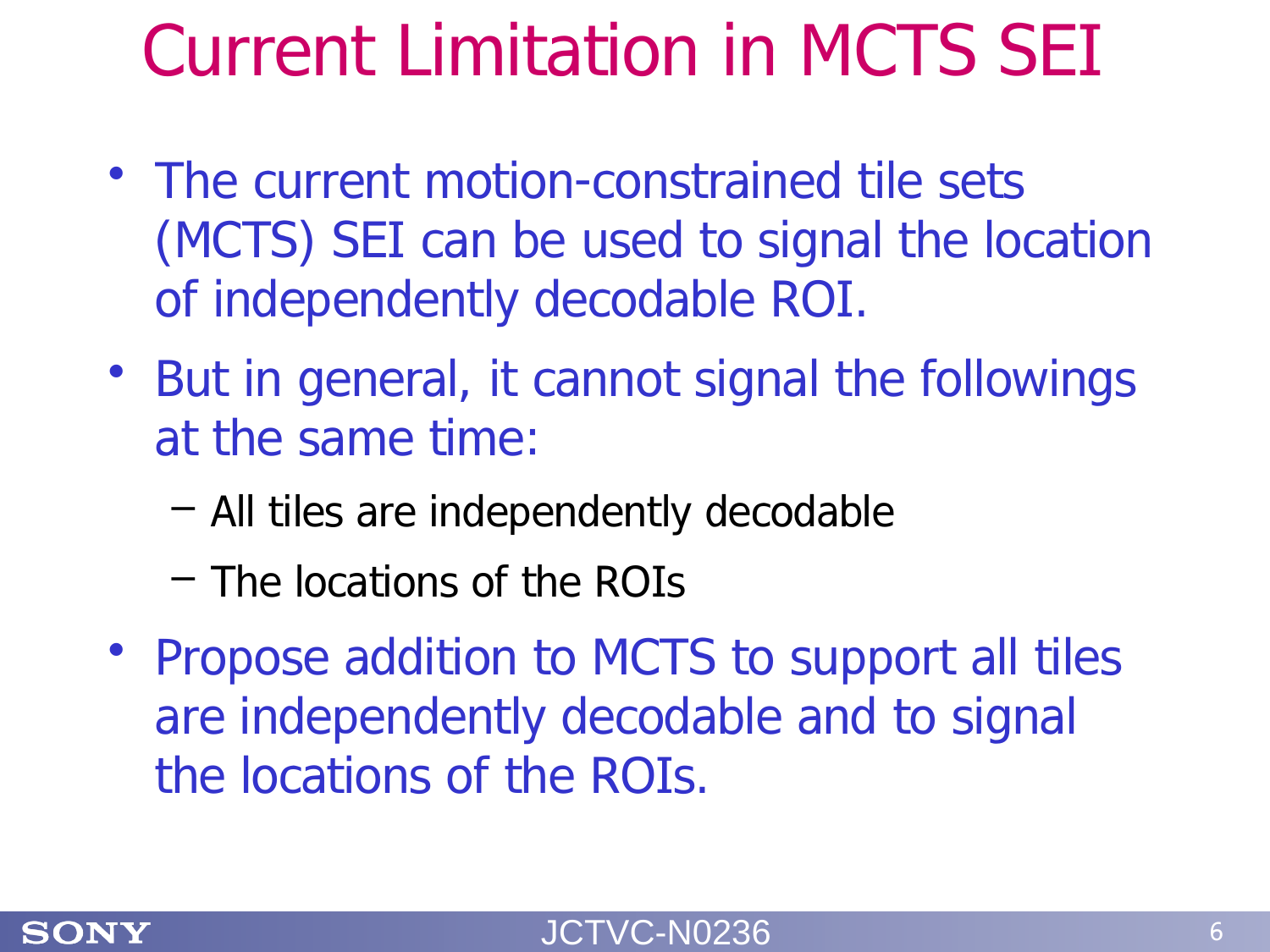

# Current Limitation in MCTS SEI
The current motion-constrained tile sets (MCTS) SEI can be used to signal the location of independently decodable ROI.
But in general, it cannot signal the followings at the same time:
All tiles are independently decodable
The locations of the ROIs
Propose addition to MCTS to support all tiles are independently decodable and to signal the locations of the ROIs.

JCTVC-N0236
6